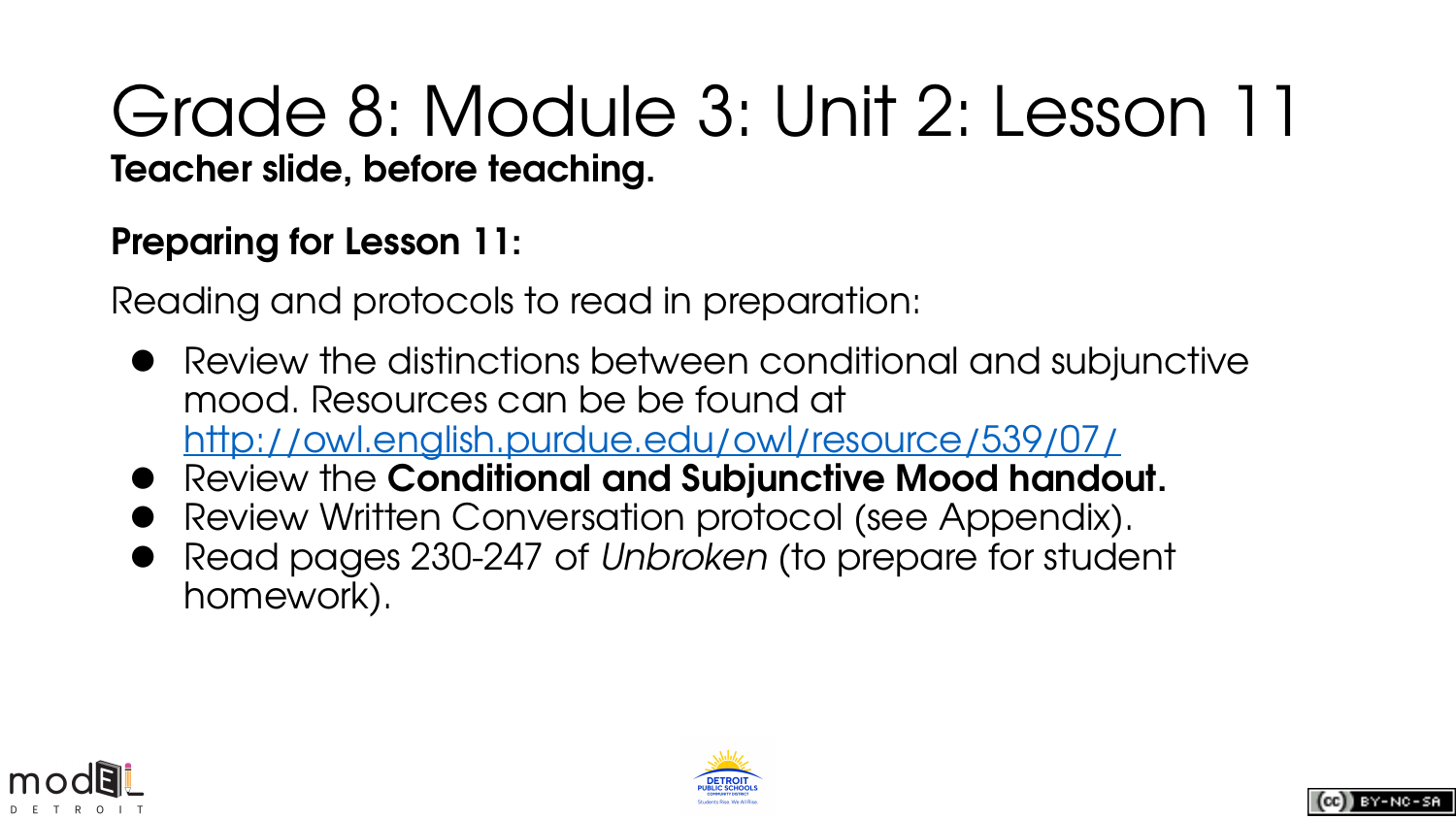

# Grade 8: Module 3: Unit 2: Lesson 11
Teacher slide, before teaching.

Preparing for Lesson 11:
Reading and protocols to read in preparation:
Review the distinctions between conditional and subjunctive mood. Resources can be be found at http://owl.english.purdue.edu/owl/resource/539/07/
Review the Conditional and Subjunctive Mood handout.
Review Written Conversation protocol (see Appendix).
Read pages 230-247 of Unbroken (to prepare for student homework).